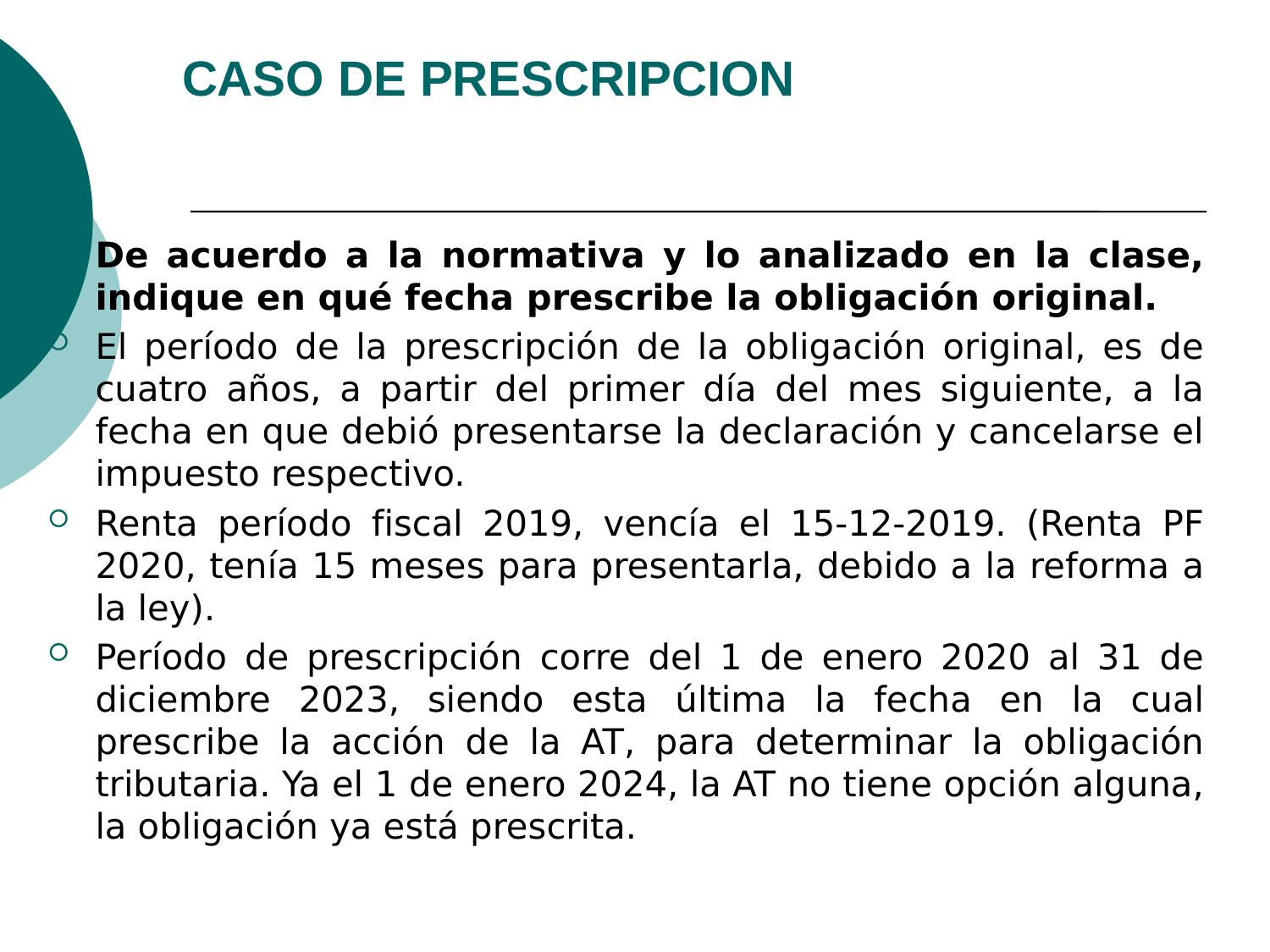

CASO DE PRESCRIPCION
De acuerdo a la normativa y lo analizado en la clase, indique en qué fecha prescribe la obligación original.
El período de la prescripción de la obligación original, es de cuatro años, a partir del primer día del mes siguiente, a la fecha en que debió presentarse la declaración y cancelarse el impuesto respectivo.
Renta período fiscal 2019, vencía el 15-12-2019. (Renta PF 2020, tenía 15 meses para presentarla, debido a la reforma a la ley).
Período de prescripción corre del 1 de enero 2020 al 31 de diciembre 2023, siendo esta última la fecha en la cual prescribe la acción de la AT, para determinar la obligación tributaria. Ya el 1 de enero 2024, la AT no tiene opción alguna, la obligación ya está prescrita.

Qué causas de interrupción de la prescripción se dan.
Indique si la Administración está facultada para realizar estas actuaciones, justifique su respuesta.